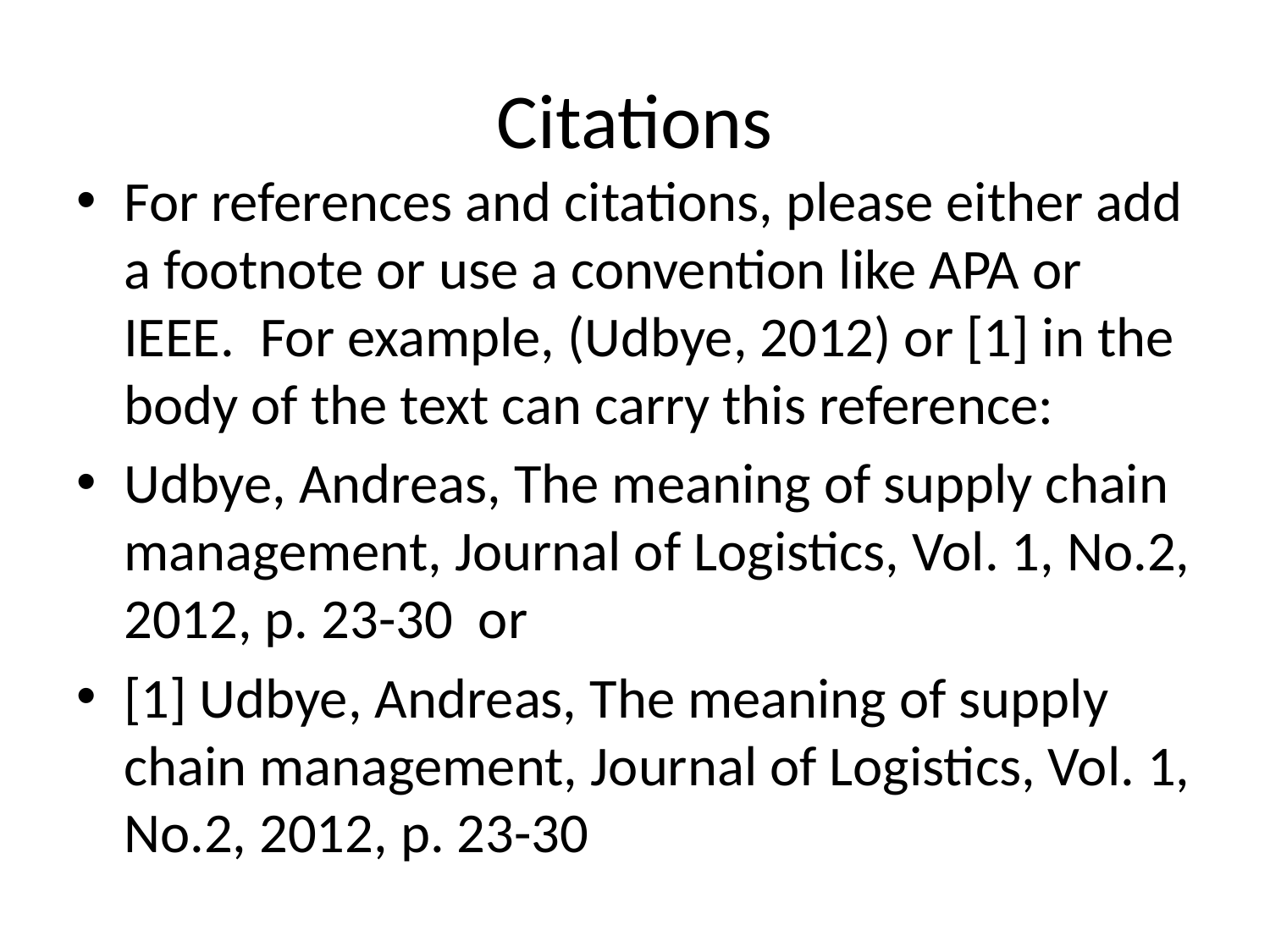

# Citations
For references and citations, please either add a footnote or use a convention like APA or IEEE.  For example, (Udbye, 2012) or [1] in the body of the text can carry this reference:
Udbye, Andreas, The meaning of supply chain management, Journal of Logistics, Vol. 1, No.2, 2012, p. 23-30  or
[1] Udbye, Andreas, The meaning of supply chain management, Journal of Logistics, Vol. 1, No.2, 2012, p. 23-30